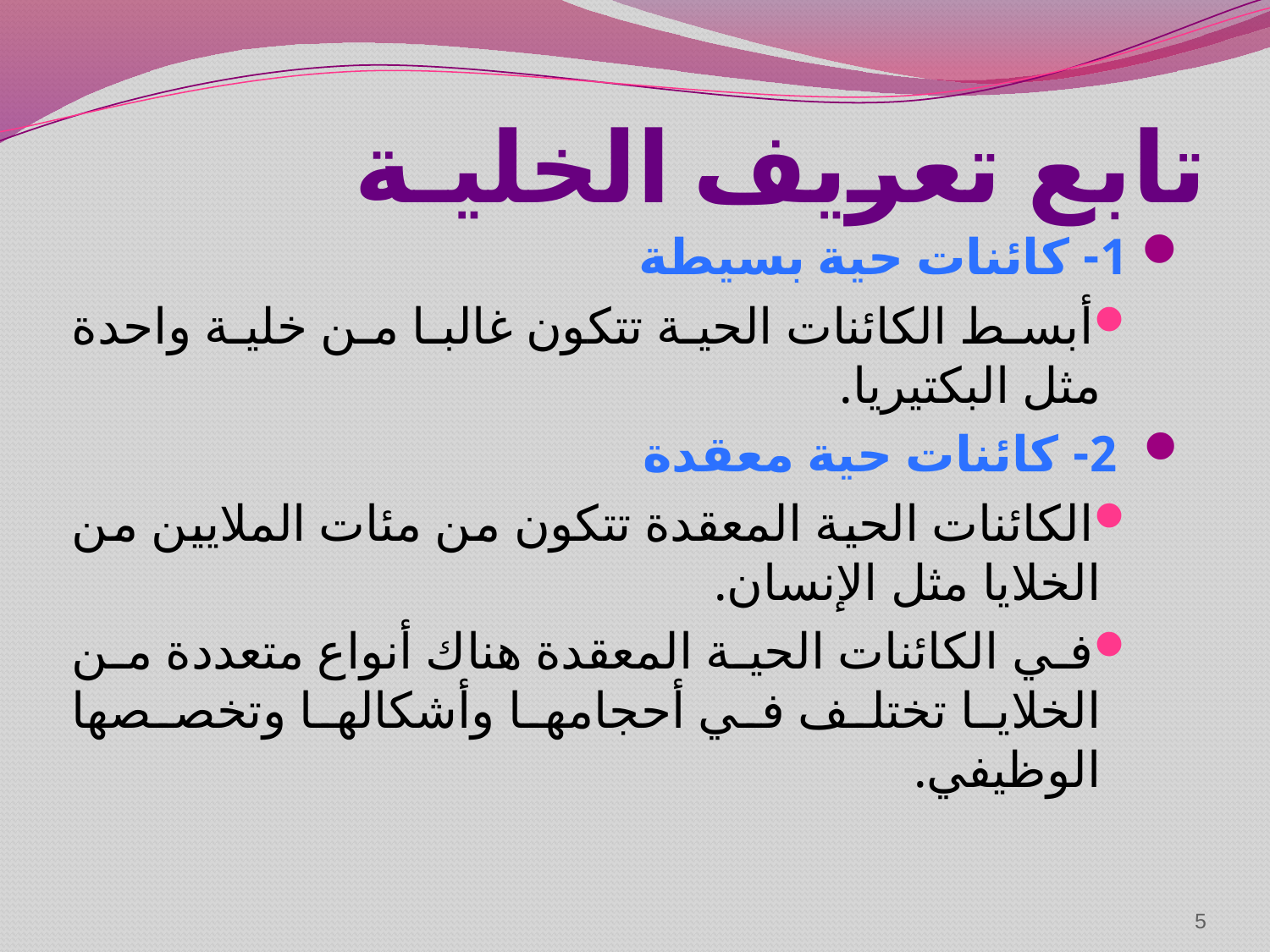

# تابع تعريف الخليـة
 1- كائنات حية بسيطة
أبسط الكائنات الحية تتكون غالبا من خلية واحدة مثل البكتيريا.
  2- كائنات حية معقدة
الكائنات الحية المعقدة تتكون من مئات الملايين من الخلايا مثل الإنسان.
في الكائنات الحية المعقدة هناك أنواع متعددة من الخلايا تختلف في أحجامها وأشكالها وتخصصها الوظيفي.
5